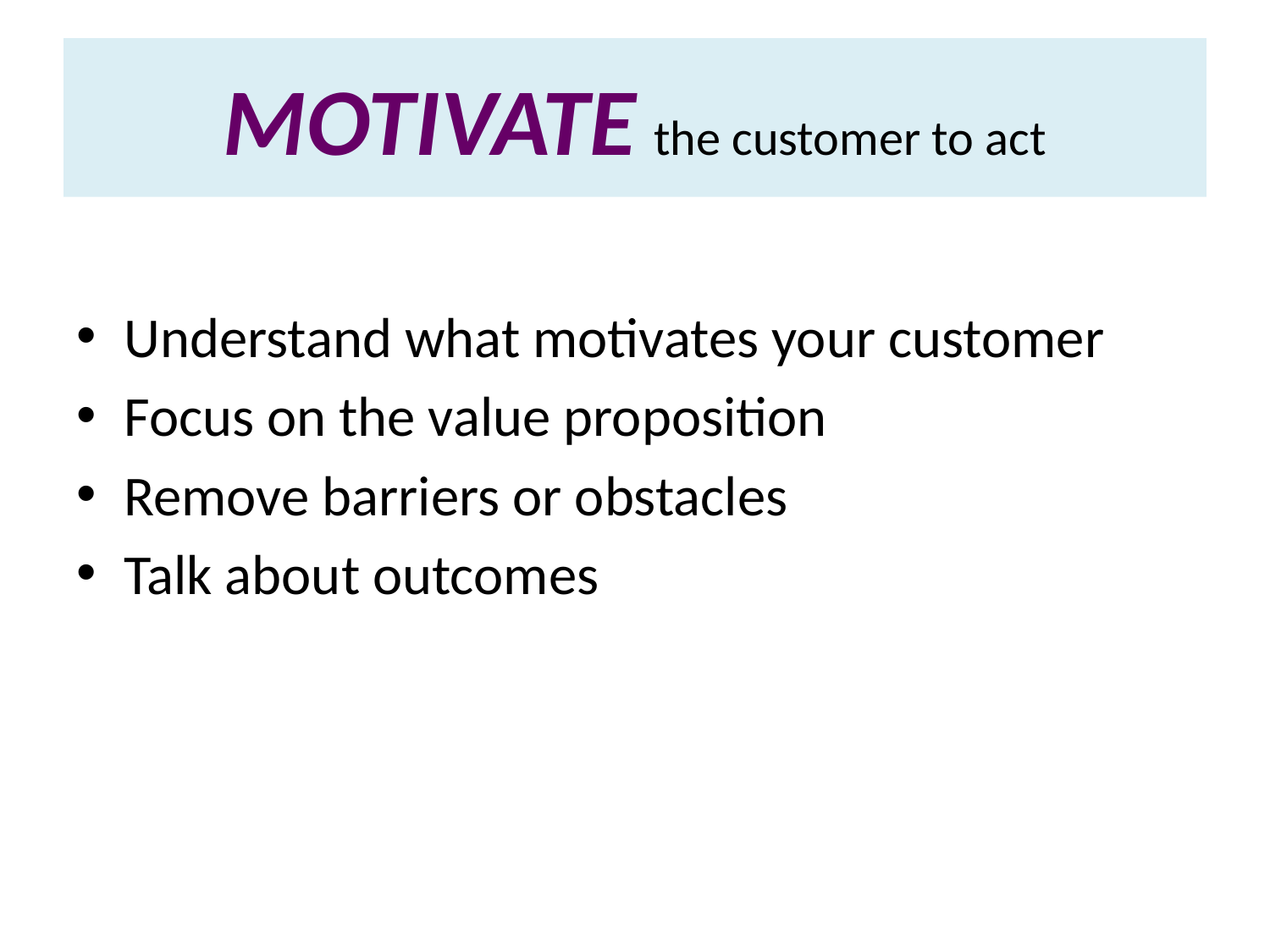

# MOTIVATE the customer to act
Understand what motivates your customer
Focus on the value proposition
Remove barriers or obstacles
Talk about outcomes